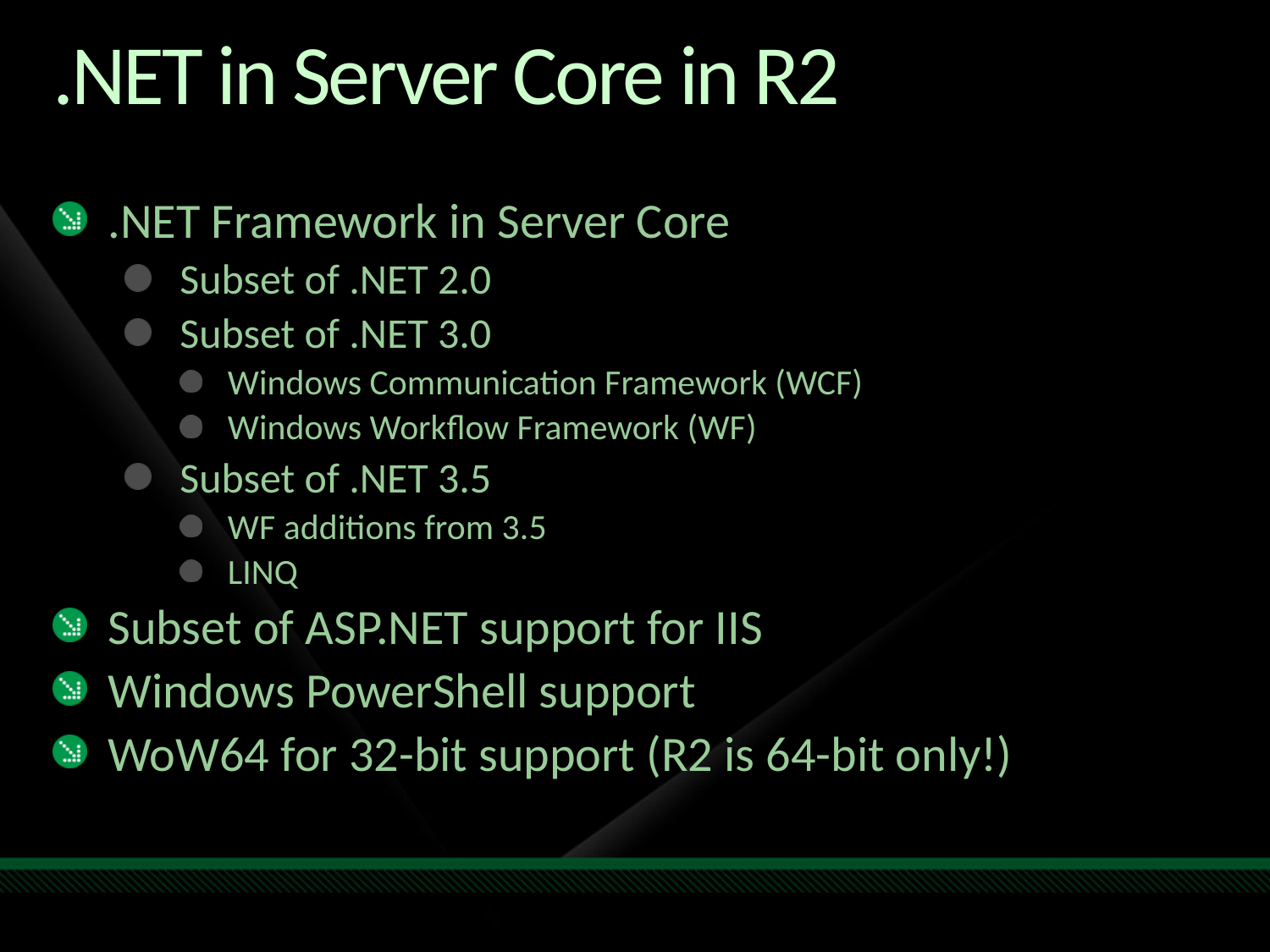

# .NET in Server Core in R2
.NET Framework in Server Core
Subset of .NET 2.0
Subset of .NET 3.0
Windows Communication Framework (WCF)
Windows Workflow Framework (WF)
Subset of .NET 3.5
WF additions from 3.5
LINQ
Subset of ASP.NET support for IIS
Windows PowerShell support
WoW64 for 32-bit support (R2 is 64-bit only!)